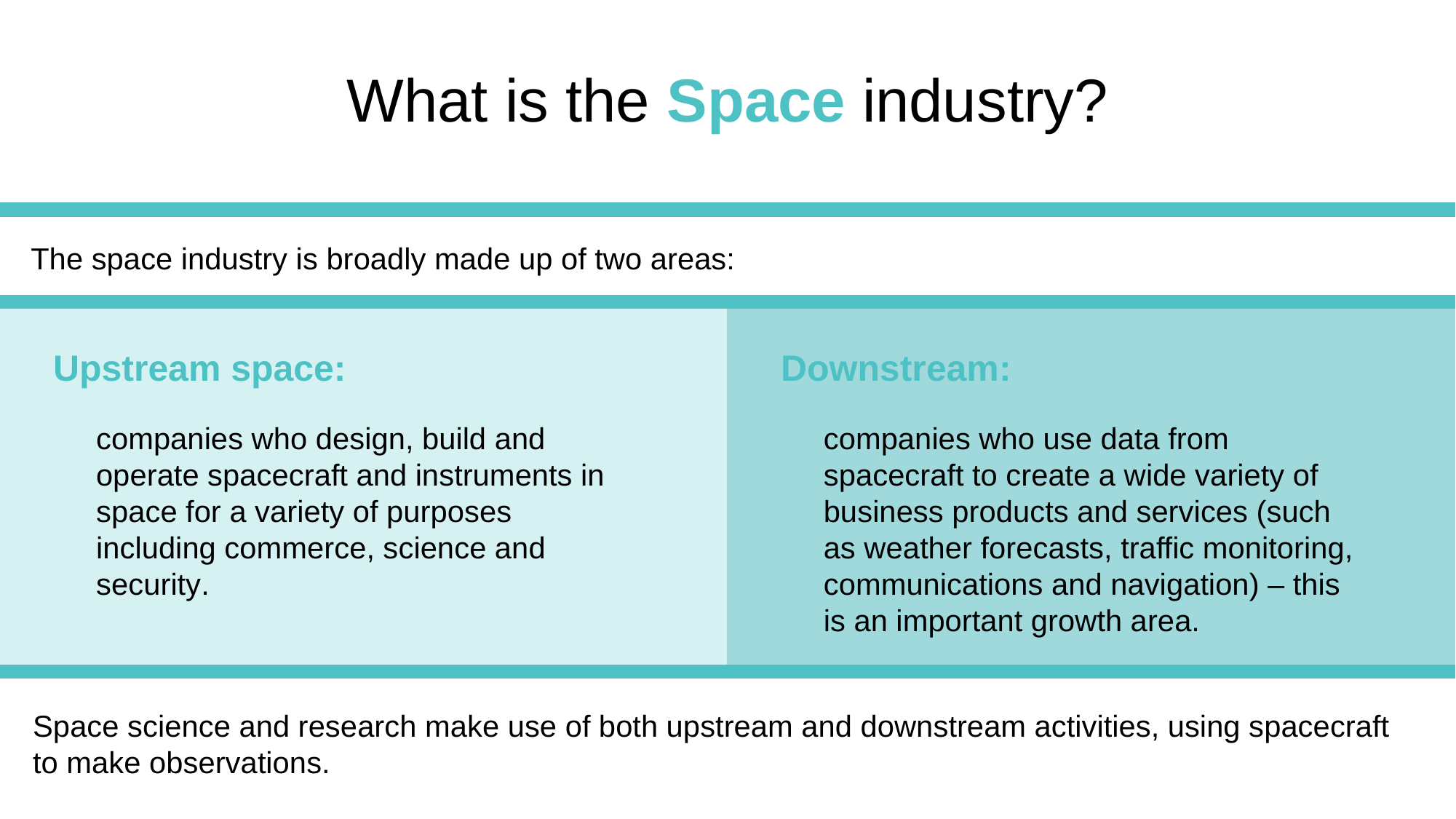

What is the Space industry?

The space industry is broadly made up of two areas:

Downstream:
Upstream space:
companies who design, build and operate spacecraft and instruments in space for a variety of purposes including commerce, science and security.
companies who use data from spacecraft to create a wide variety of business products and services (such as weather forecasts, traffic monitoring, communications and navigation) – this is an important growth area.

Space science and research make use of both upstream and downstream activities, using spacecraft to make observations.